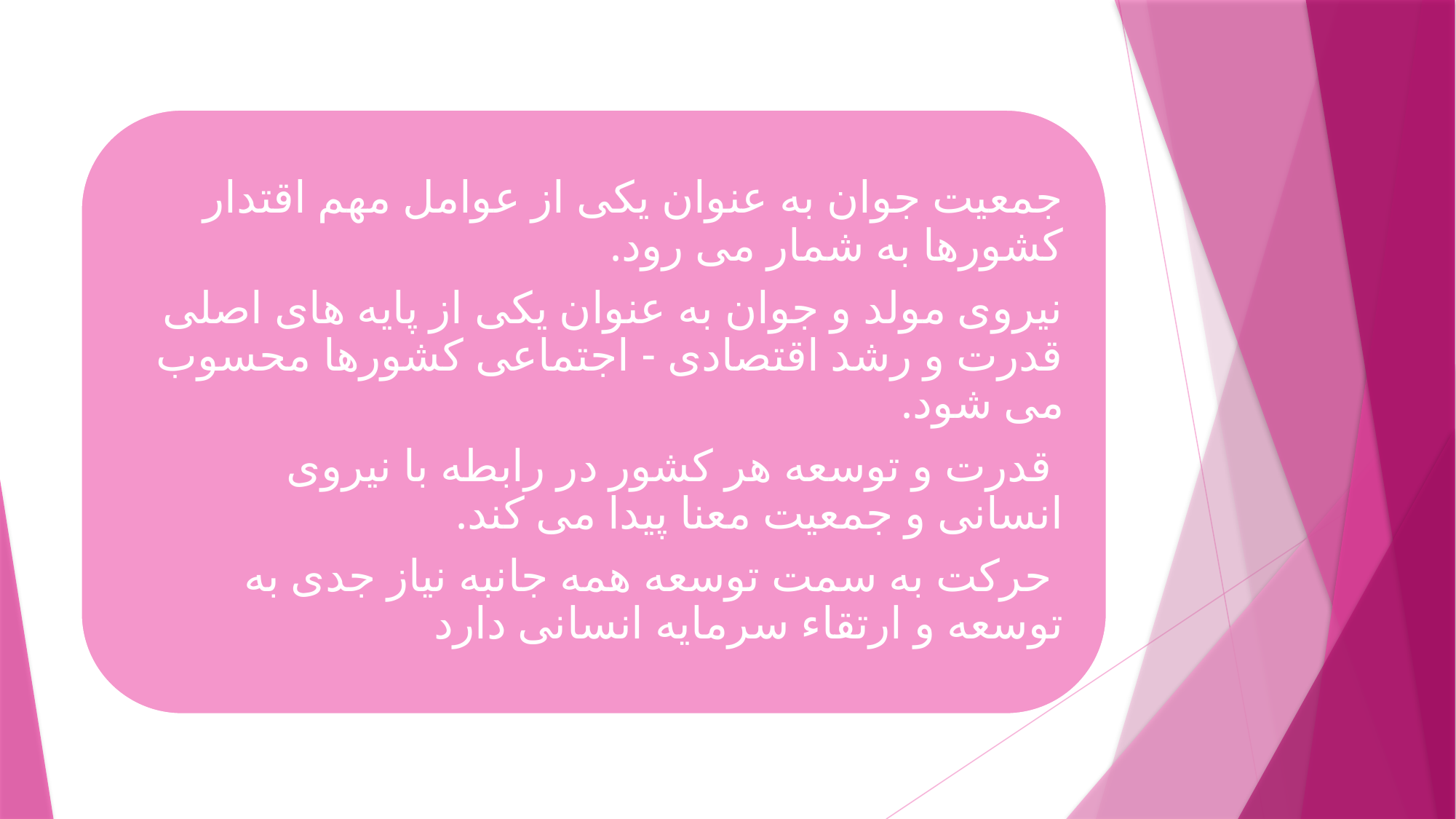

جمعیت جوان به عنوان یکی از عوامل مهم اقتدار کشورها به شمار می رود.
نیروی مولد و جوان به عنوان یکی از پایه های اصلی قدرت و رشد اقتصادی - اجتماعی کشورها محسوب می شود.
 قدرت و توسعه هر کشور در رابطه با نیروی انسانی و جمعیت معنا پیدا می کند.
 حرکت به سمت توسعه همه جانبه نیاز جدی به توسعه و ارتقاء سرمایه انسانی دارد